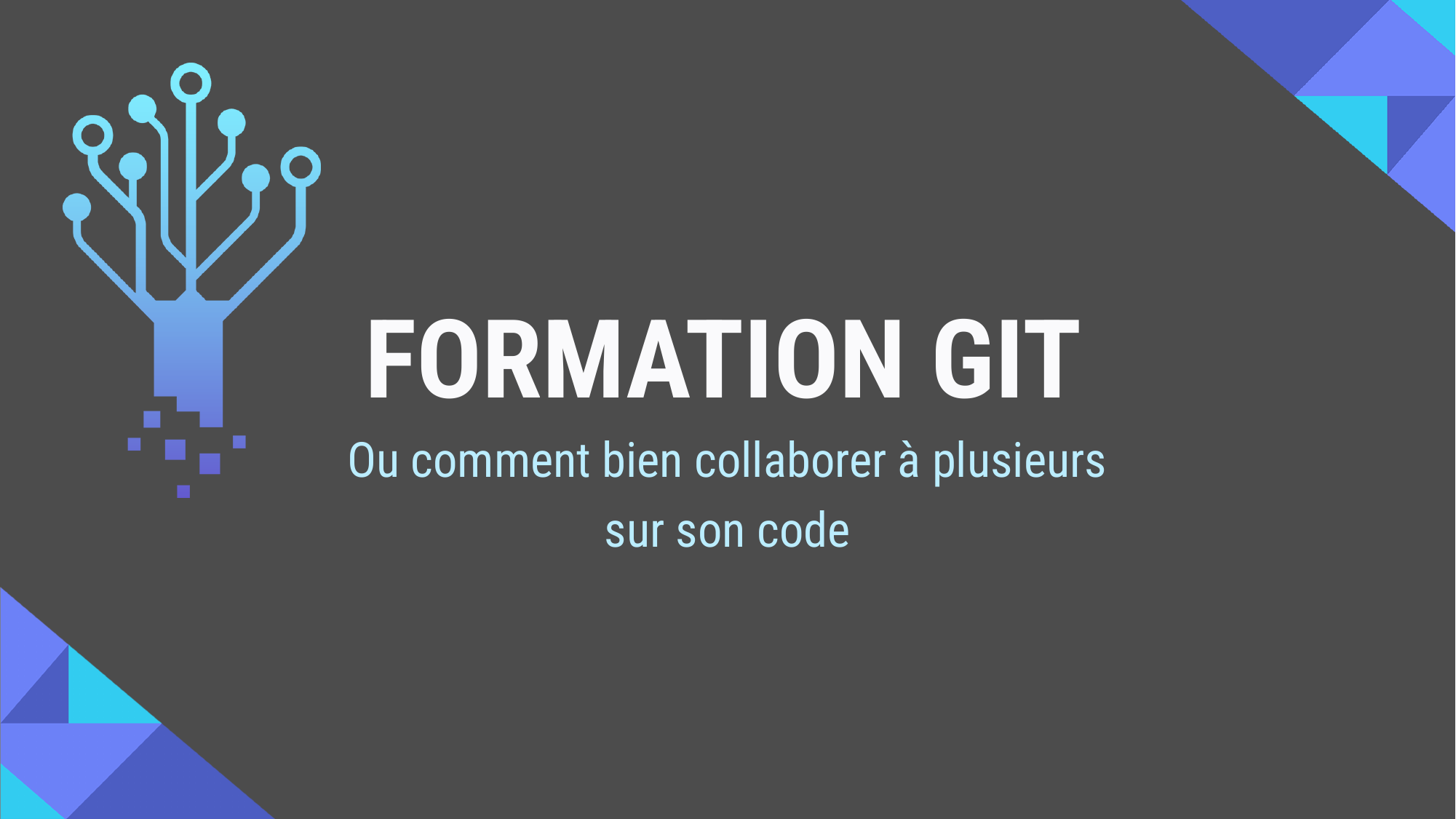

# Formation GIT
Ou comment bien collaborer à plusieurs sur son code